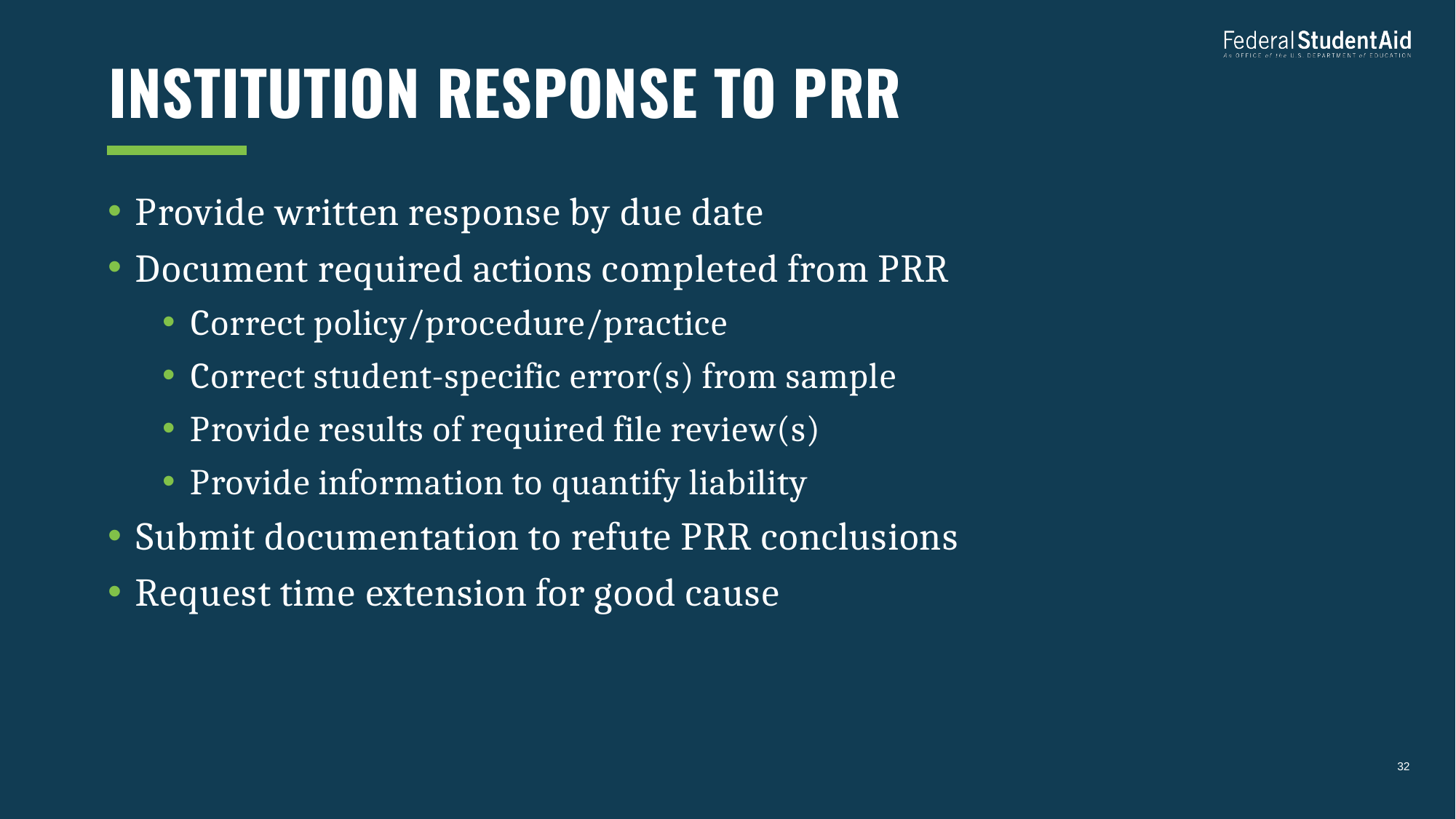

# Institution response to prr
Provide written response by due date
Document required actions completed from PRR
Correct policy/procedure/practice
Correct student-specific error(s) from sample
Provide results of required file review(s)
Provide information to quantify liability
Submit documentation to refute PRR conclusions
Request time extension for good cause

32